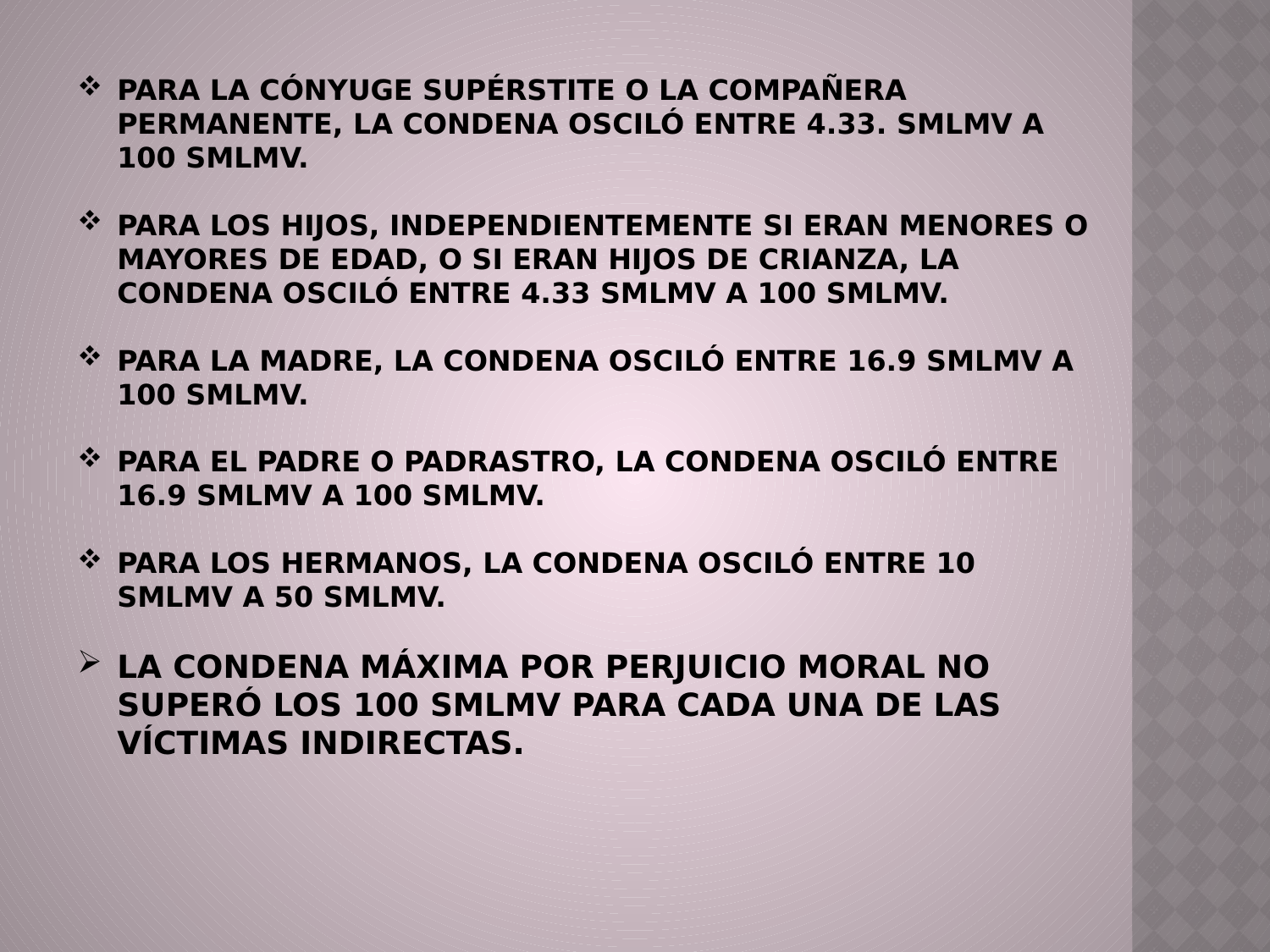

PARA LA CÓNYUGE SUPÉRSTITE O LA COMPAÑERA PERMANENTE, LA CONDENA OSCILÓ ENTRE 4.33. SMLMV A 100 SMLMV.

PARA LOS HIJOS, INDEPENDIENTEMENTE SI ERAN MENORES O MAYORES DE EDAD, O SI ERAN HIJOS DE CRIANZA, LA CONDENA OSCILÓ ENTRE 4.33 SMLMV A 100 SMLMV.

PARA LA MADRE, LA CONDENA OSCILÓ ENTRE 16.9 SMLMV A 100 SMLMV.

PARA EL PADRE O PADRASTRO, LA CONDENA OSCILÓ ENTRE 16.9 SMLMV A 100 SMLMV.

PARA LOS HERMANOS, LA CONDENA OSCILÓ ENTRE 10 SMLMV A 50 SMLMV.

LA CONDENA MÁXIMA POR PERJUICIO MORAL NO SUPERÓ LOS 100 SMLMV PARA CADA UNA DE LAS VÍCTIMAS INDIRECTAS.